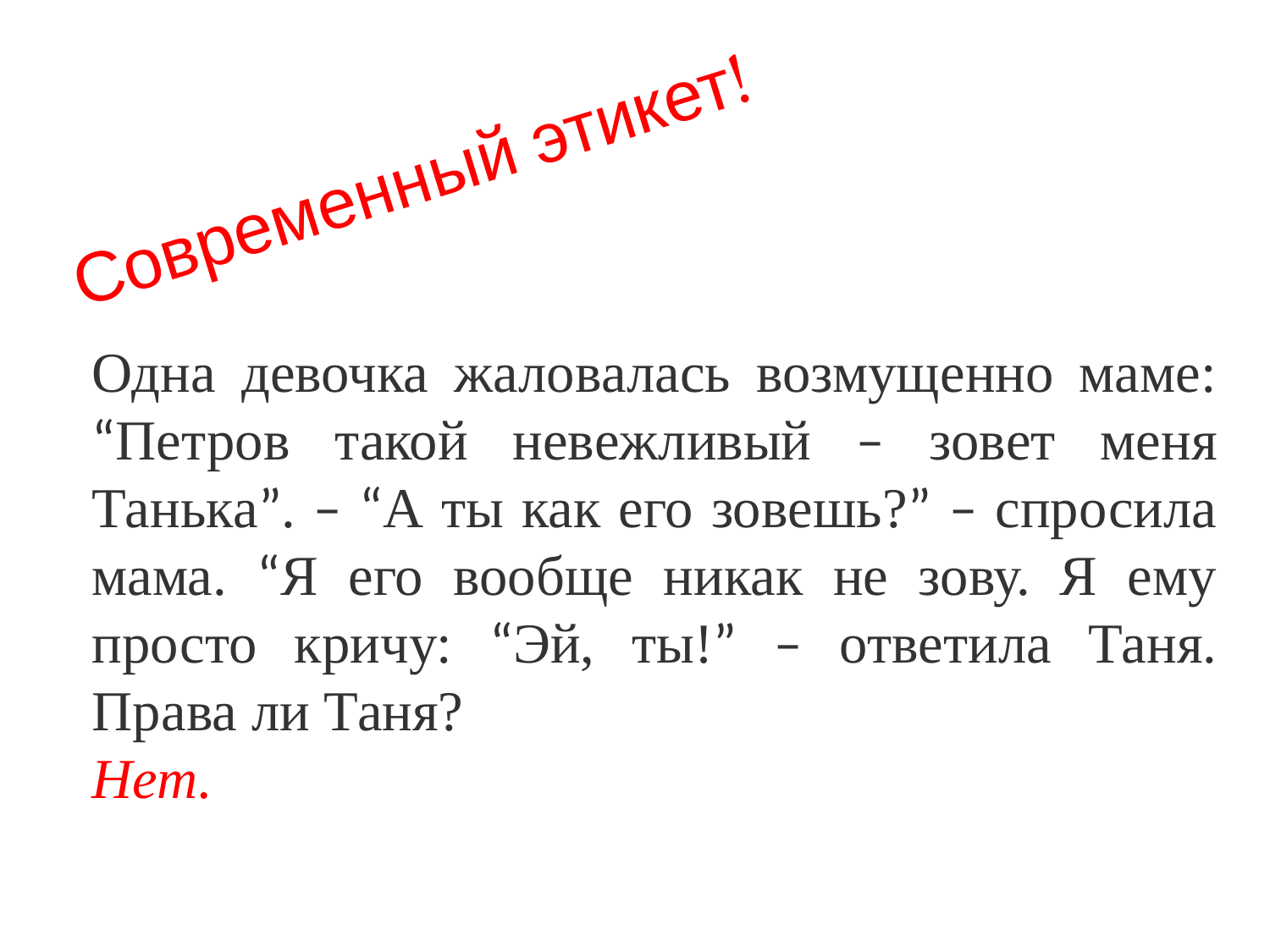

Современный этикет!
Одна девочка жаловалась возмущенно маме: “Петров такой невежливый – зовет меня Танька”. – “А ты как его зовешь?” – спросила мама. “Я его вообще никак не зову. Я ему просто кричу: “Эй, ты!” – ответила Таня. Права ли Таня?
Нет.